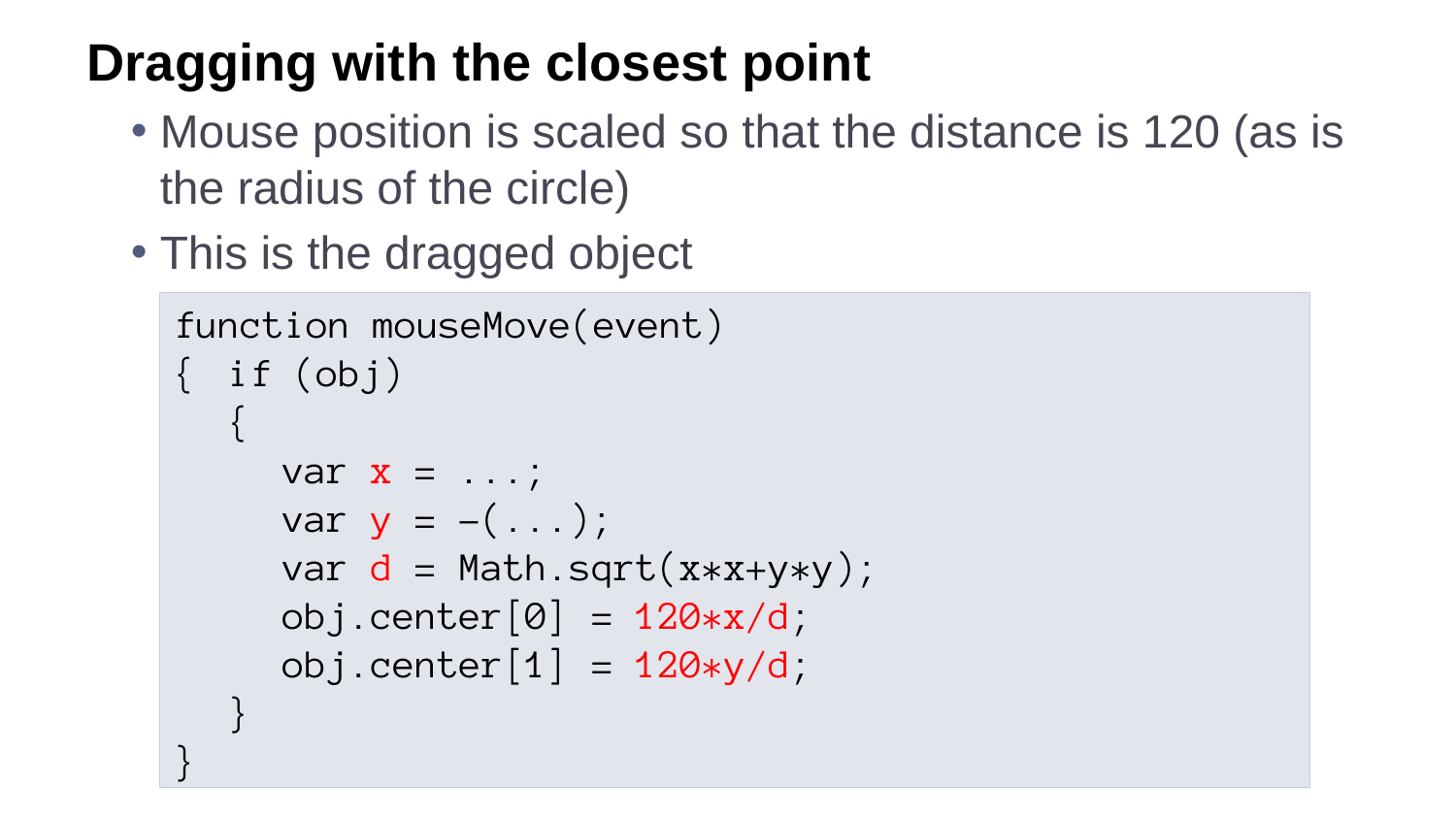

Dragging with the closest point
Mouse position is scaled so that the distance is 120 (as is the radius of the circle)
This is the dragged object
function mouseMove(event)
{	if (obj)
	{
		var x = ...;
		var y = -(...);
		var d = Math.sqrt(x*x+y*y);
		obj.center[0] = 120*x/d;
		obj.center[1] = 120*y/d;
	}
}